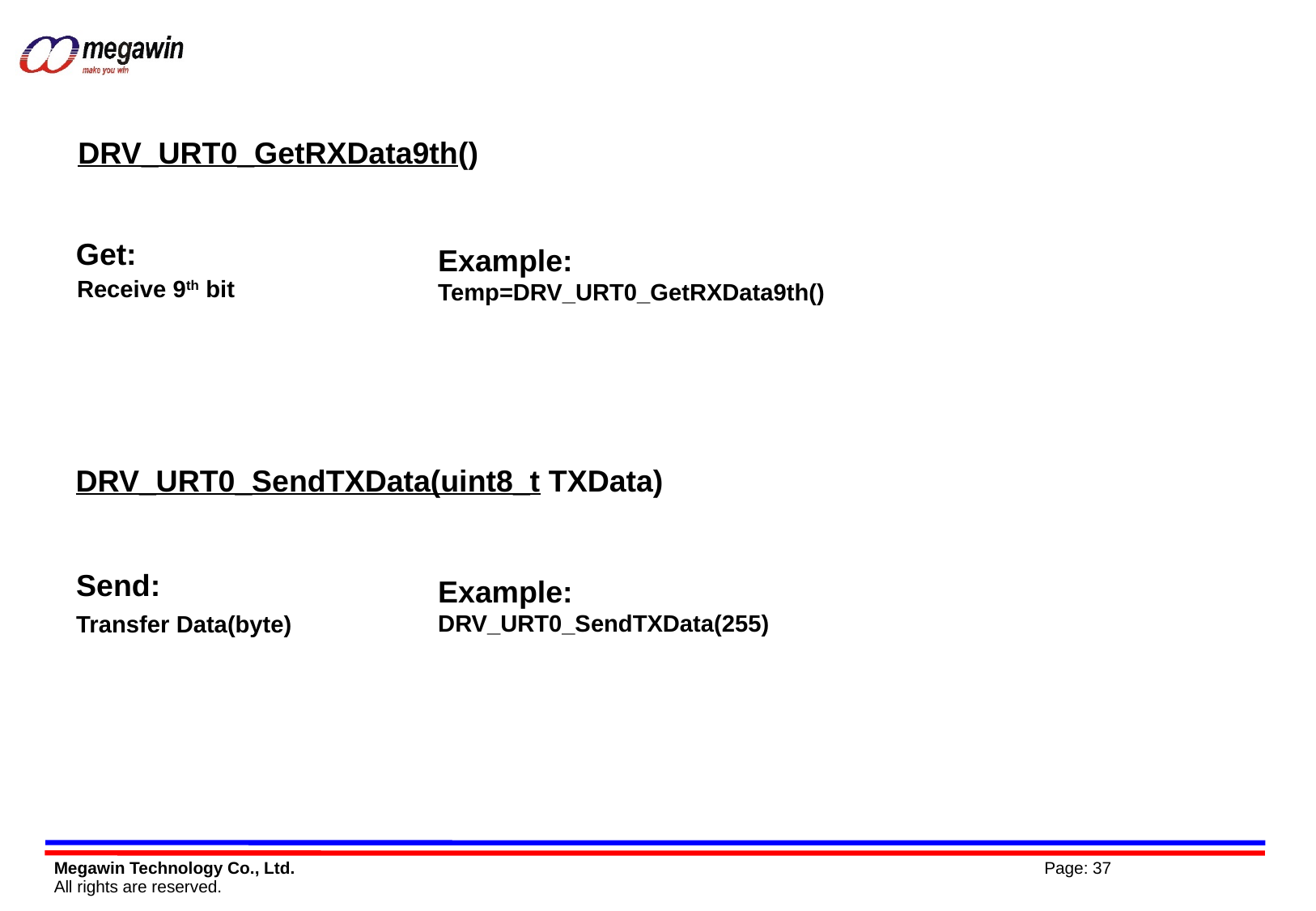

DRV_URT0_GetRXData9th()
Get:
Example:
Temp=DRV_URT0_GetRXData9th()

Receive 9th bit
DRV_URT0_SendTXData(uint8_t TXData)
Send:
Example:
DRV_URT0_SendTXData(255)
Transfer Data(byte)